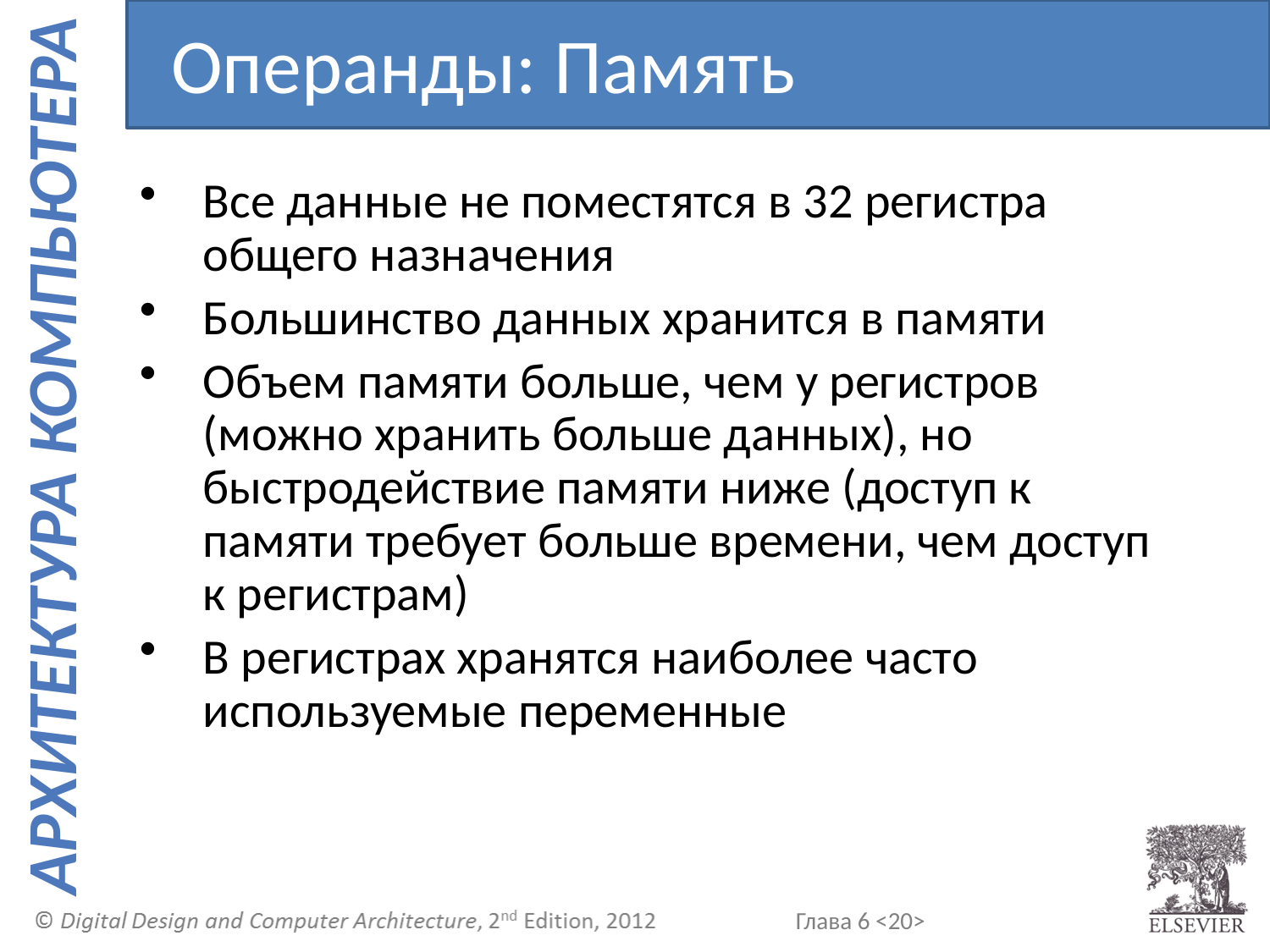

Операнды: Память
Все данные не поместятся в 32 регистра общего назначения
Большинство данных хранится в памяти
Объем памяти больше, чем у регистров (можно хранить больше данных), но быстродействие памяти ниже (доступ к памяти требует больше времени, чем доступ к регистрам)
В регистрах хранятся наиболее часто используемые переменные